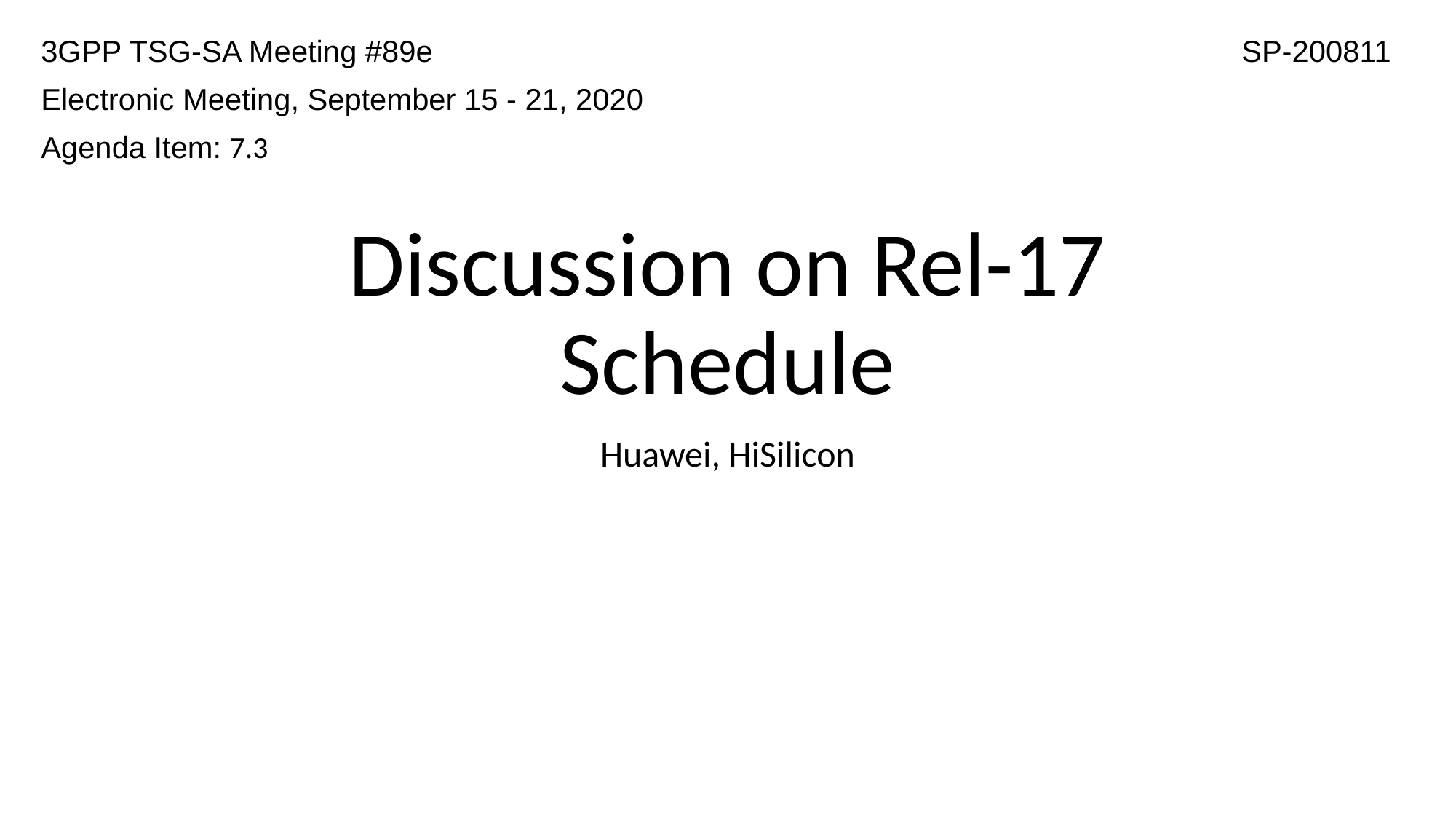

3GPP TSG-SA Meeting #89e                                                                 			SP-200811
Electronic Meeting, September 15 - 21, 2020
Agenda Item: 7.3
# Discussion on Rel-17 Schedule
Huawei, HiSilicon